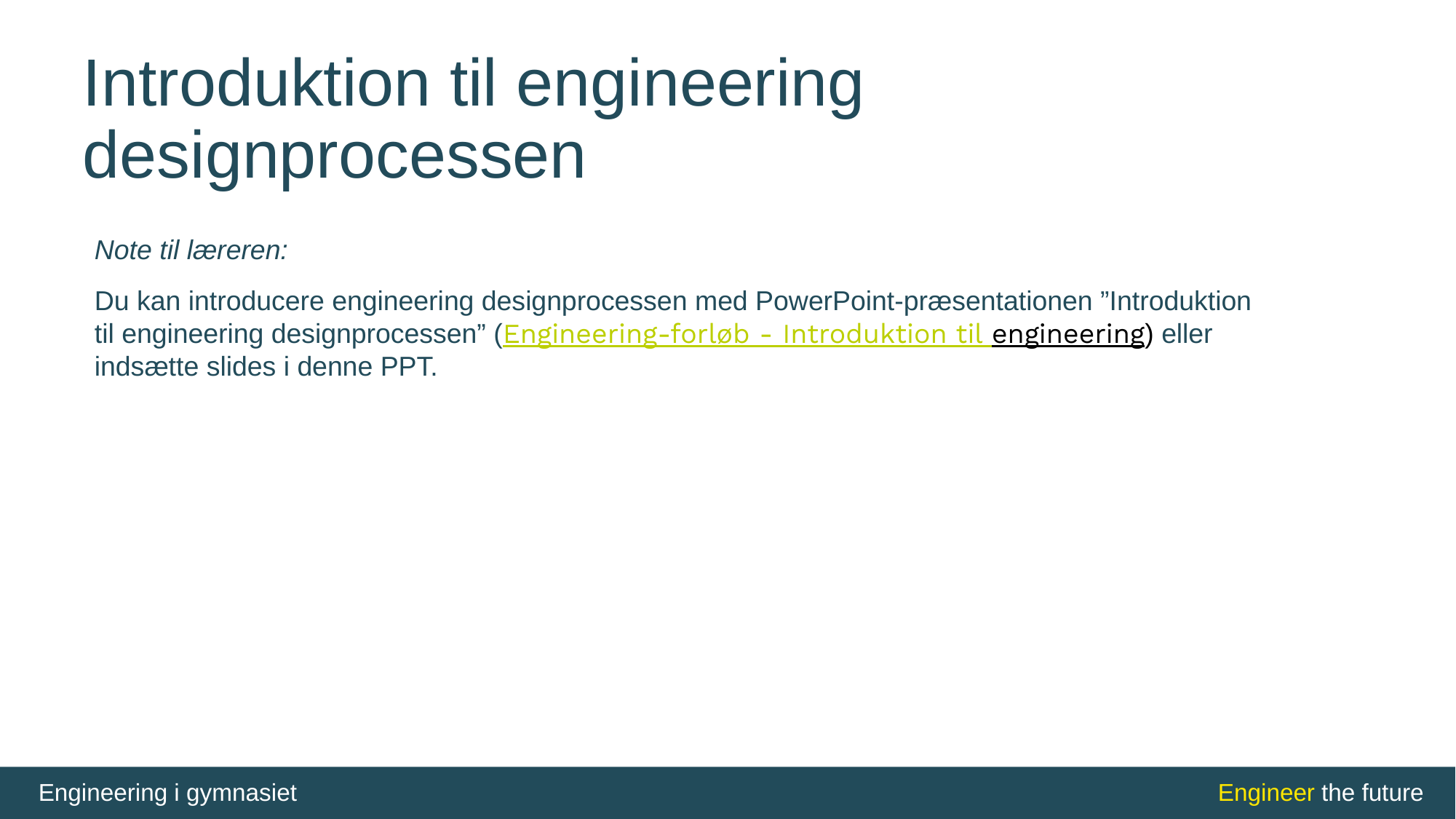

# Introduktion til engineering designprocessen
Note til læreren:
Du kan introducere engineering designprocessen med PowerPoint-præsentationen ”Introduktion til engineering designprocessen” (Engineering-forløb - Introduktion til engineering) eller indsætte slides i denne PPT.